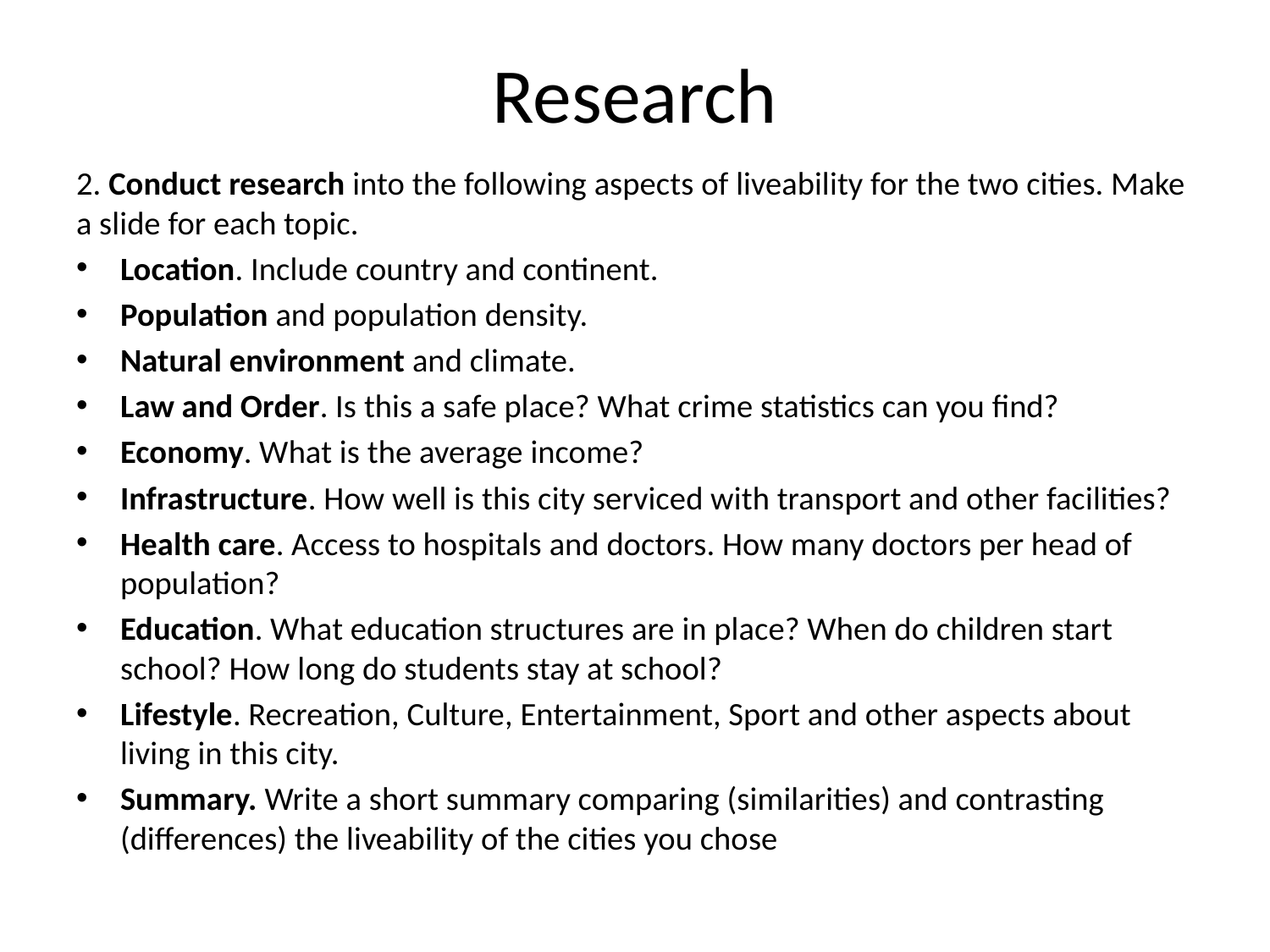

# Research
2. Conduct research into the following aspects of liveability for the two cities. Make a slide for each topic.
Location. Include country and continent.
Population and population density.
Natural environment and climate.
Law and Order. Is this a safe place? What crime statistics can you find?
Economy. What is the average income?
Infrastructure. How well is this city serviced with transport and other facilities?
Health care. Access to hospitals and doctors. How many doctors per head of population?
Education. What education structures are in place? When do children start school? How long do students stay at school?
Lifestyle. Recreation, Culture, Entertainment, Sport and other aspects about living in this city.
Summary. Write a short summary comparing (similarities) and contrasting (differences) the liveability of the cities you chose